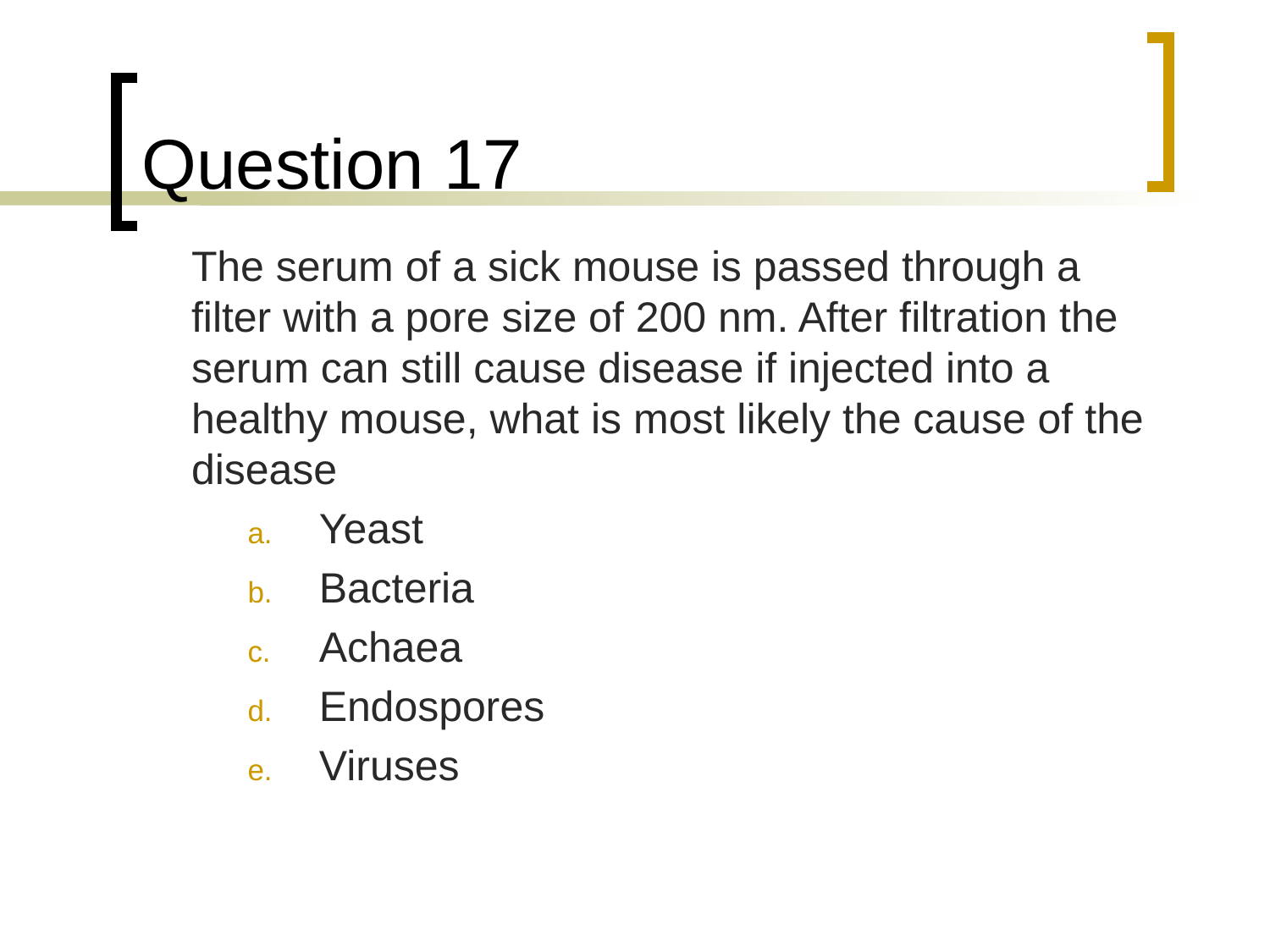

# Question 17
	The serum of a sick mouse is passed through a filter with a pore size of 200 nm. After filtration the serum can still cause disease if injected into a healthy mouse, what is most likely the cause of the disease
Yeast
Bacteria
Achaea
Endospores
Viruses